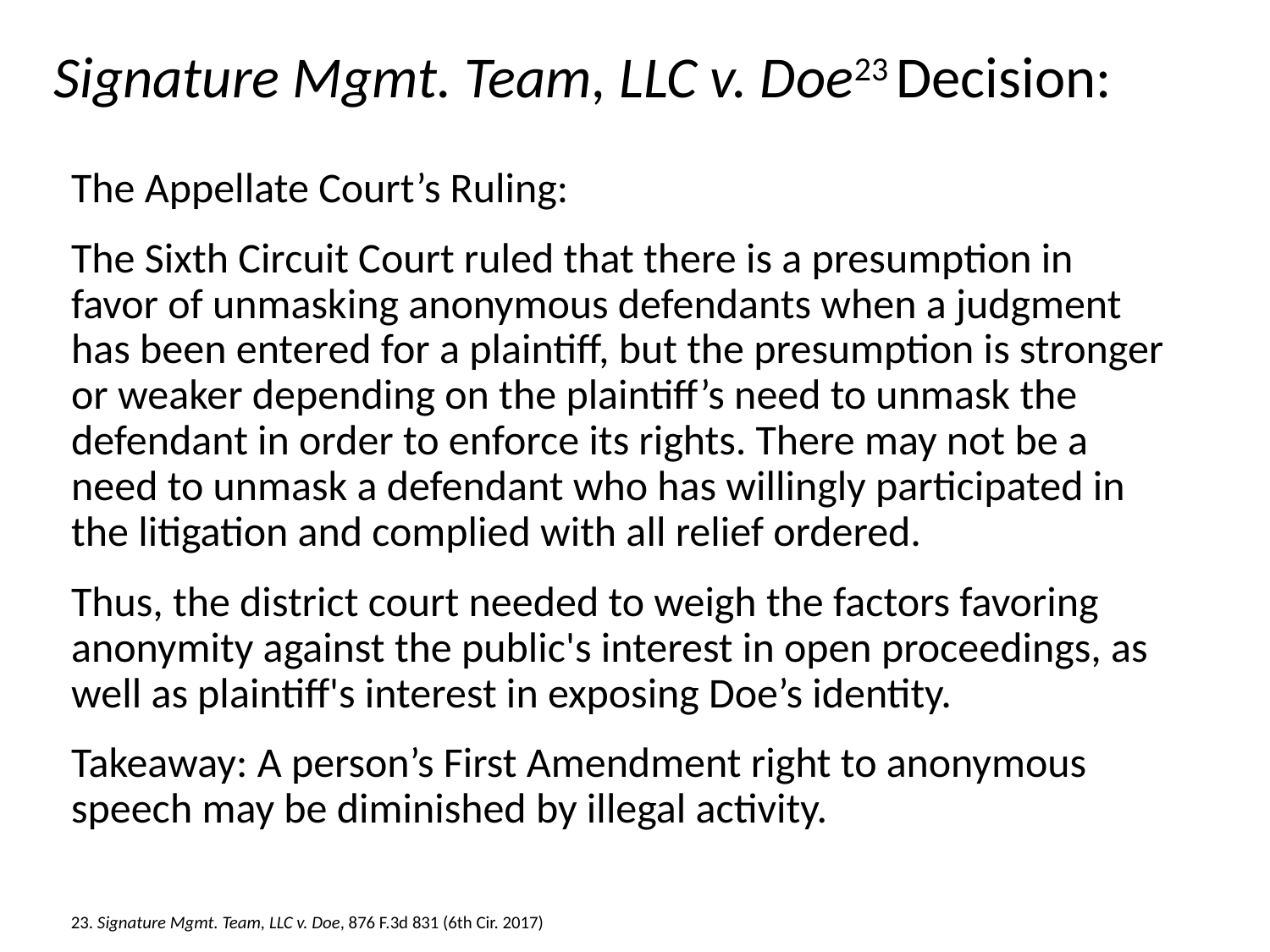

# Signature Mgmt. Team, LLC v. Doe23 Decision:
The Appellate Court’s Ruling:
The Sixth Circuit Court ruled that there is a presumption in favor of unmasking anonymous defendants when a judgment has been entered for a plaintiff, but the presumption is stronger or weaker depending on the plaintiff’s need to unmask the defendant in order to enforce its rights. There may not be a need to unmask a defendant who has willingly participated in the litigation and complied with all relief ordered.
Thus, the district court needed to weigh the factors favoring anonymity against the public's interest in open proceedings, as well as plaintiff's interest in exposing Doe’s identity.
Takeaway: A person’s First Amendment right to anonymous speech may be diminished by illegal activity.
23. Signature Mgmt. Team, LLC v. Doe, 876 F.3d 831 (6th Cir. 2017)